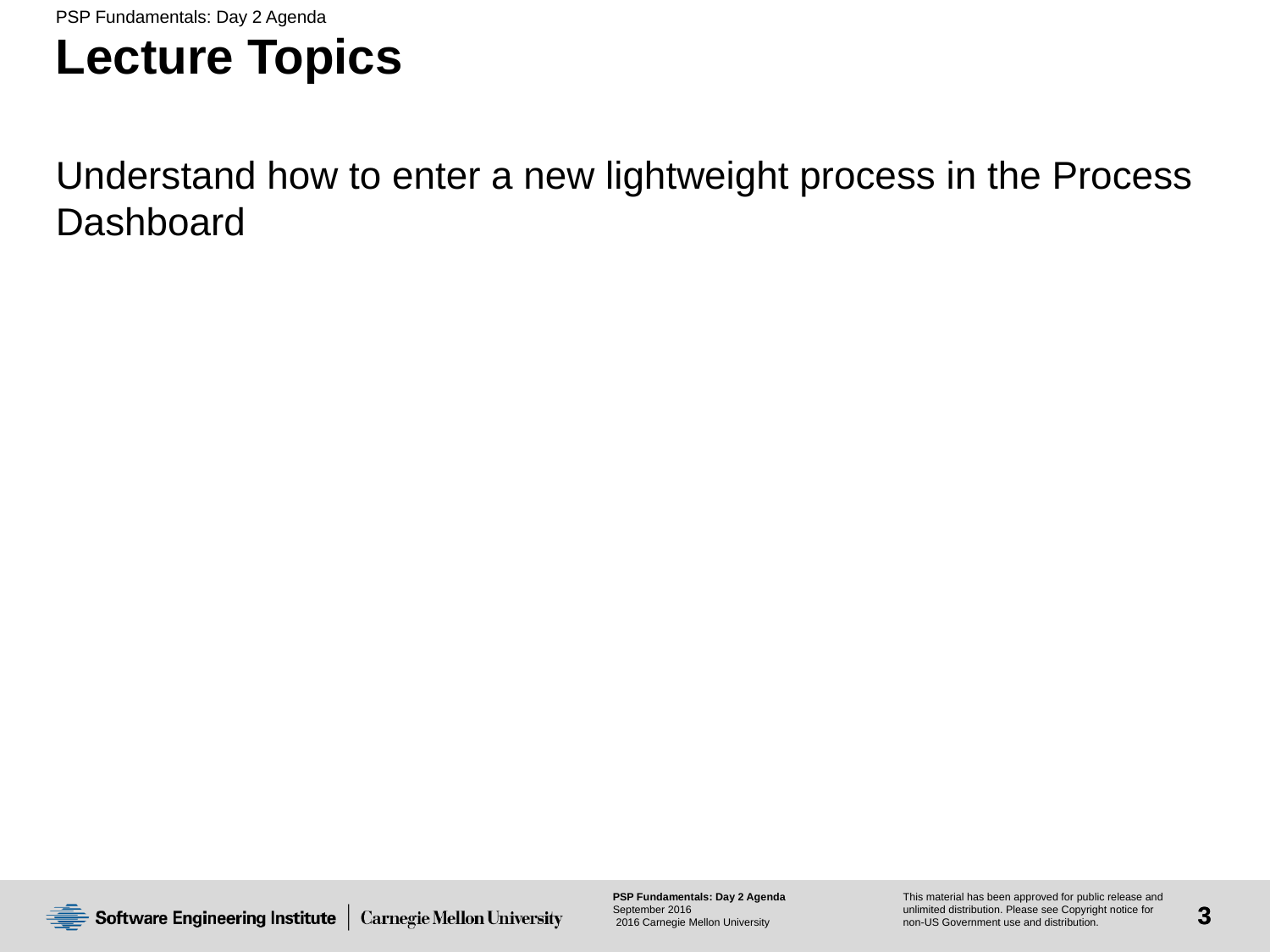

# Lecture Topics
Understand how to enter a new lightweight process in the Process Dashboard